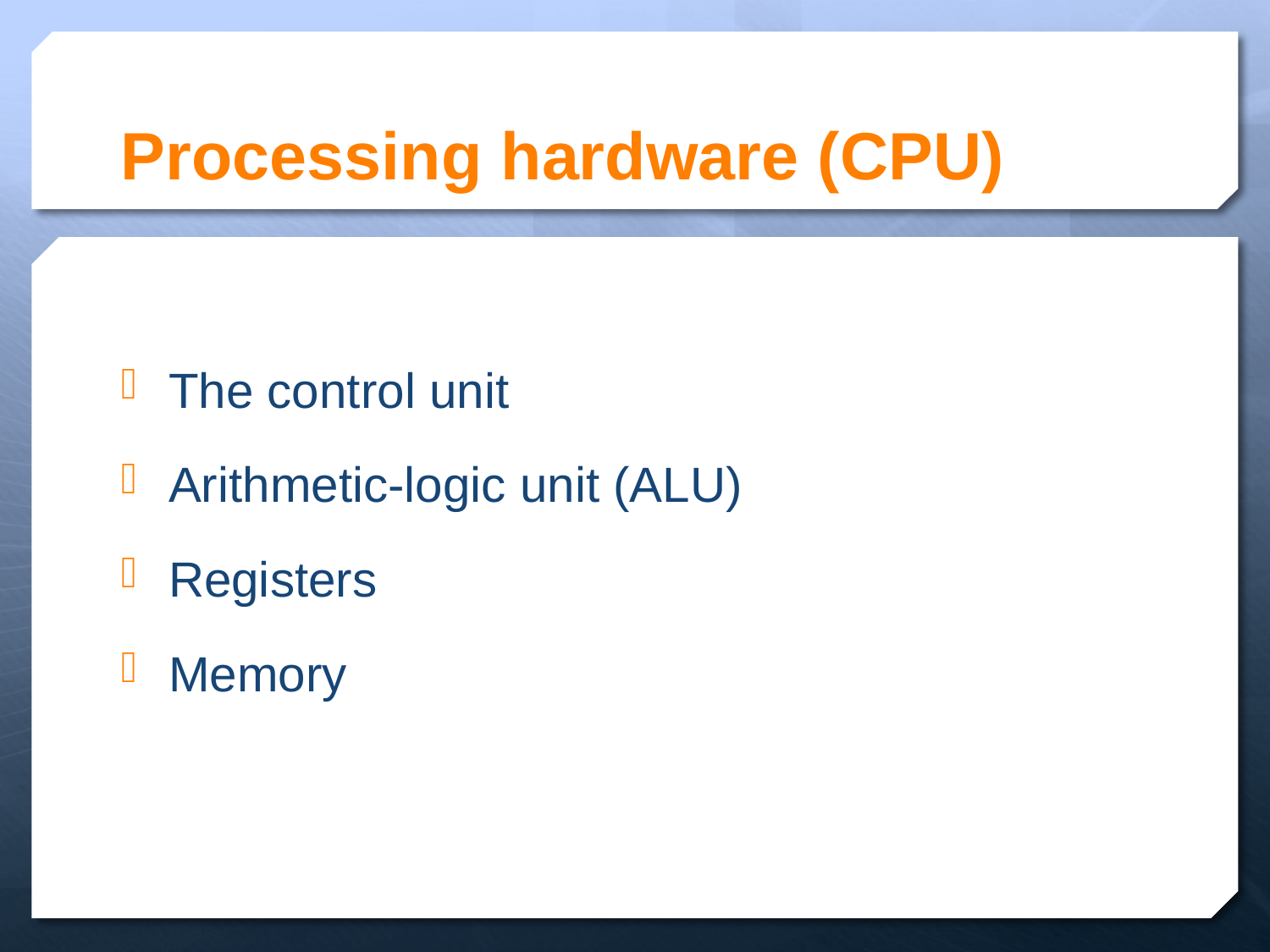

# Processing hardware (CPU)

The control unit
Arithmetic-logic unit (ALU)
Registers
Memory